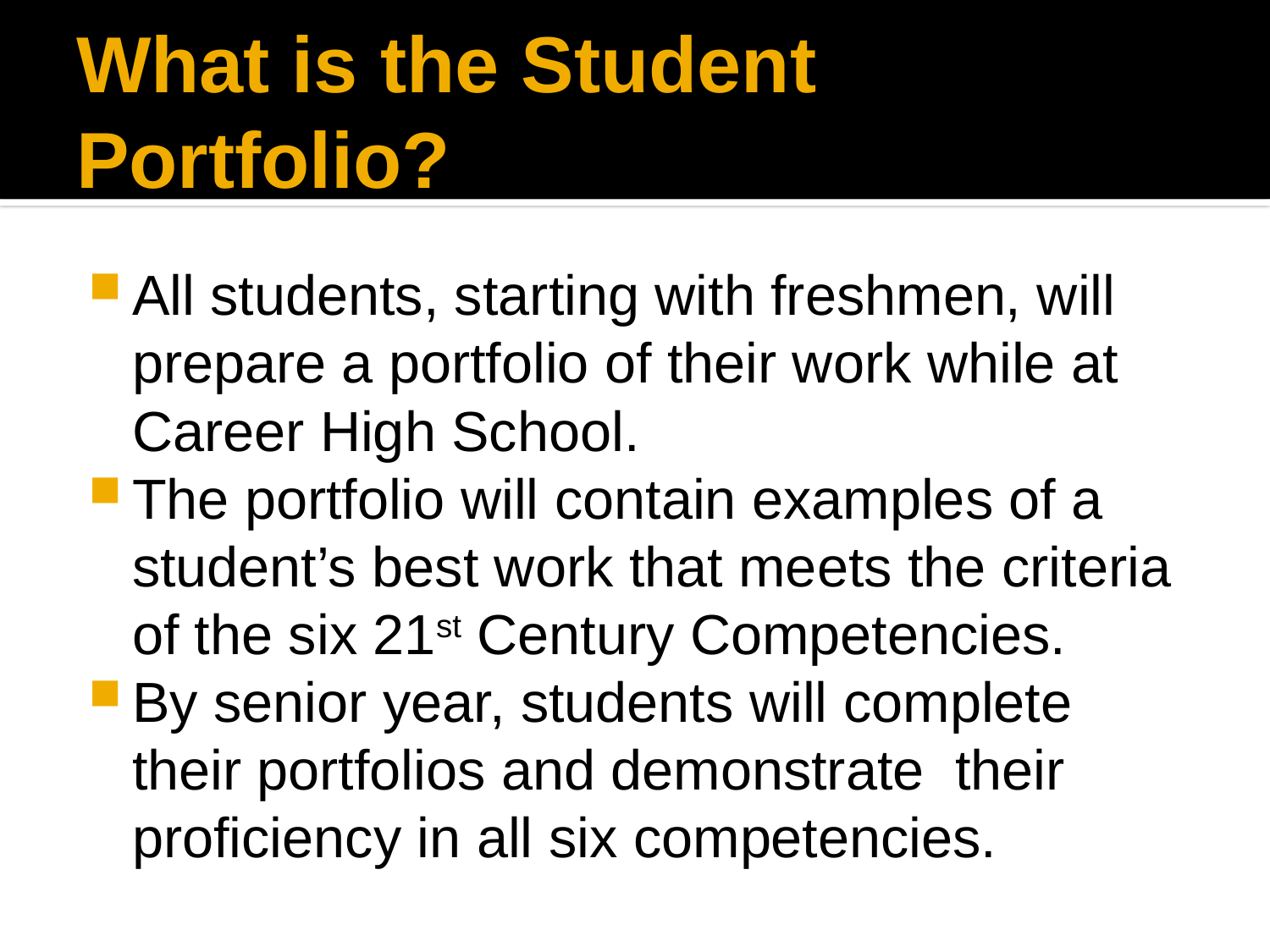

# What is the Student Portfolio?
All students, starting with freshmen, will prepare a portfolio of their work while at Career High School.
The portfolio will contain examples of a student’s best work that meets the criteria of the six 21st Century Competencies.
By senior year, students will complete their portfolios and demonstrate  their proficiency in all six competencies.